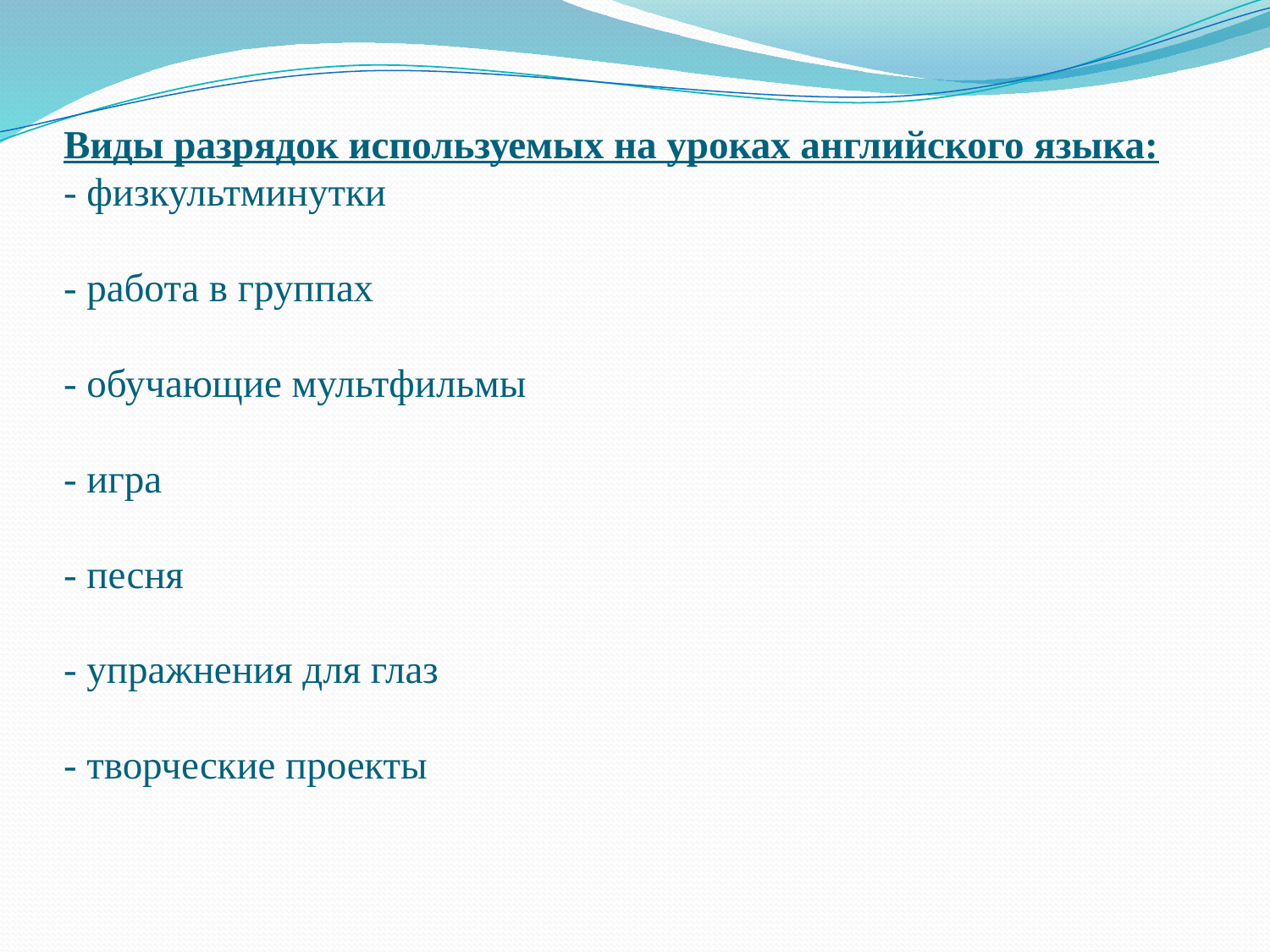

# Виды разрядок используемых на уроках английского языка: - физкультминутки - работа в группах - обучающие мультфильмы - игра - песня - упражнения для глаз - творческие проекты